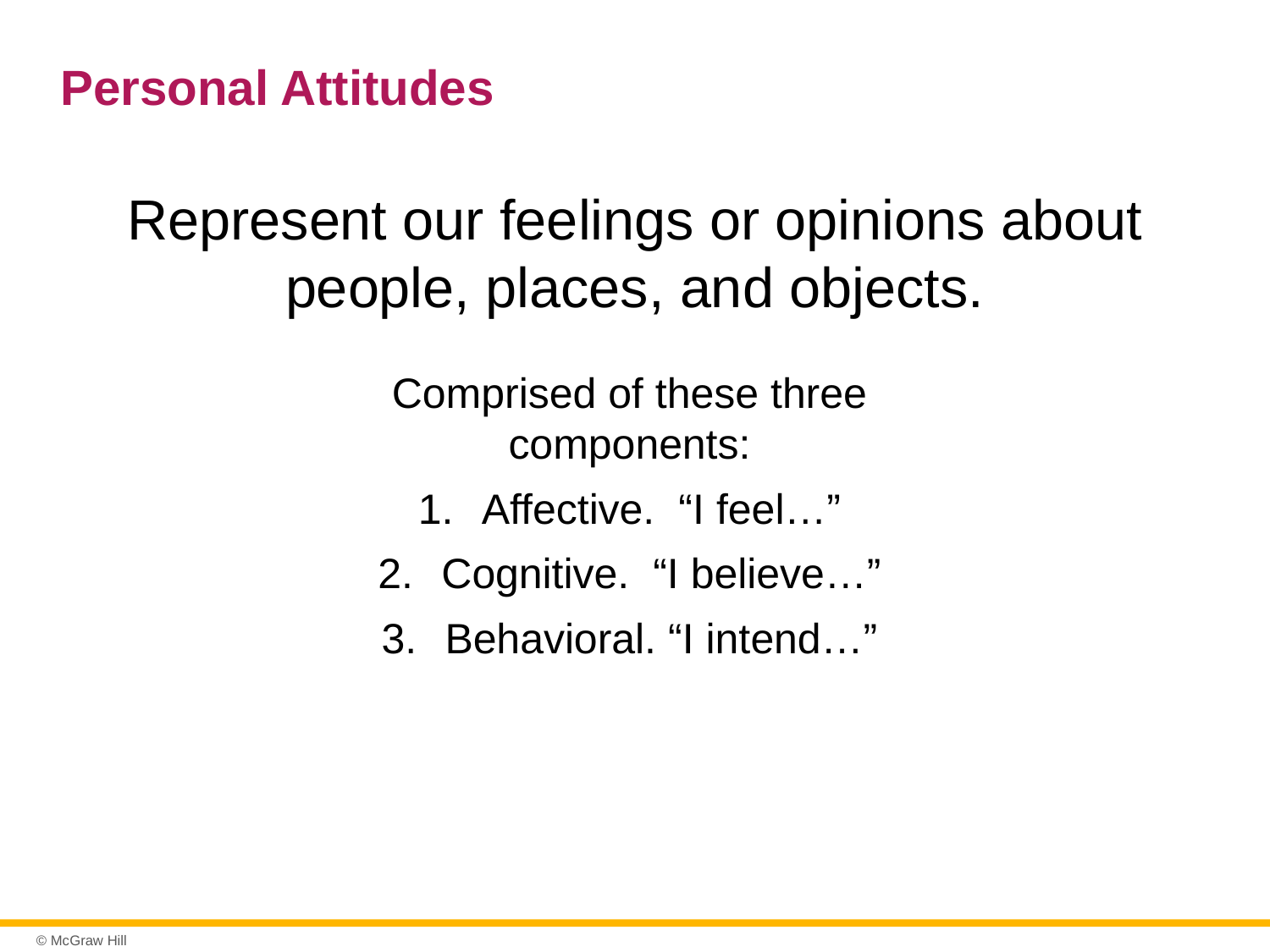

# Personal Attitudes
Represent our feelings or opinions about people, places, and objects.
Comprised of these three components:
Affective.  “I feel…”
Cognitive.  “I believe…”
Behavioral. “I intend…”